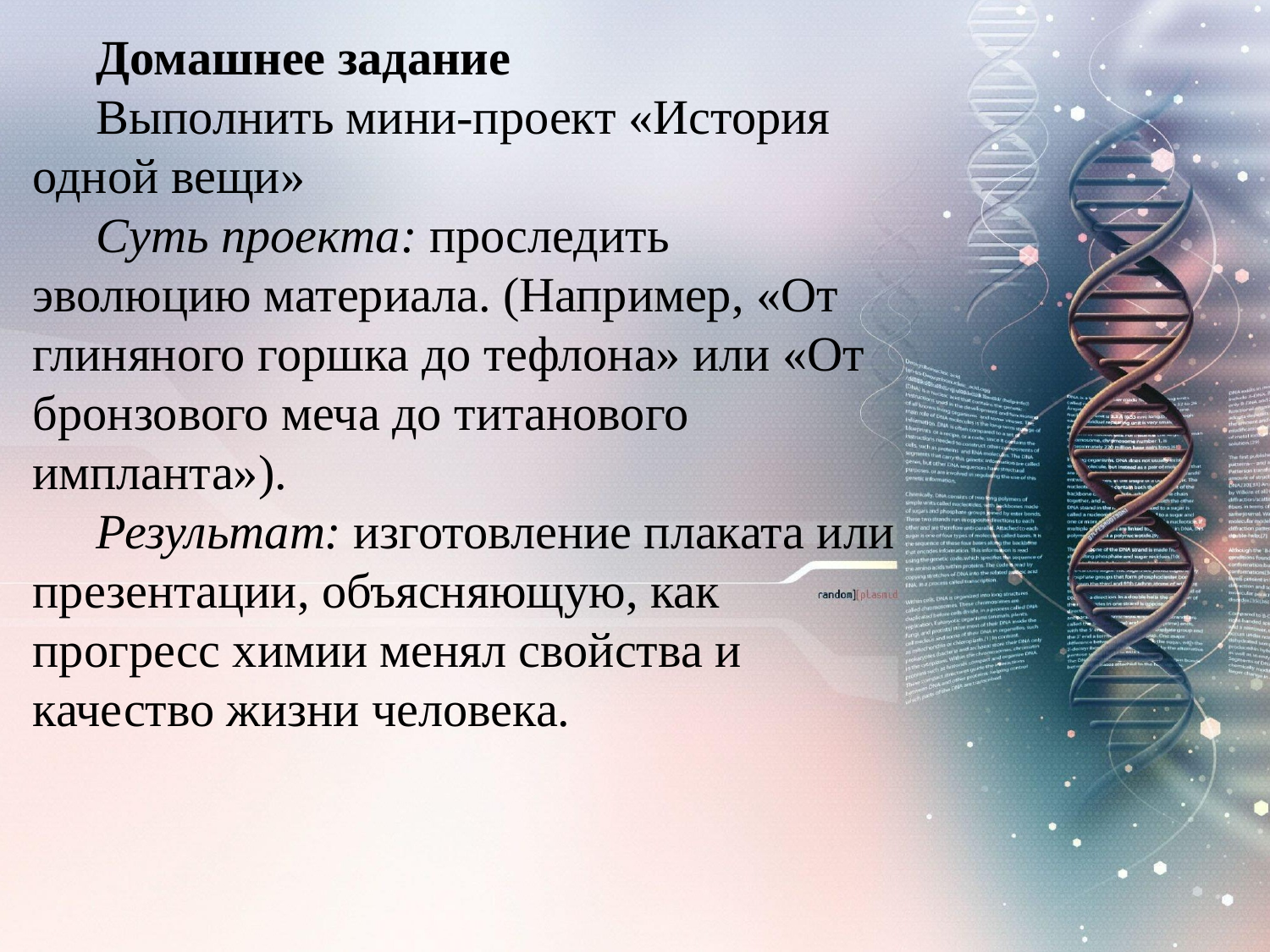

Домашнее задание
Выполнить мини-проект «История одной вещи»
Суть проекта: проследить эволюцию материала. (Например, «От глиняного горшка до тефлона» или «От бронзового меча до титанового импланта»).
Результат: изготовление плаката или презентации, объясняющую, как прогресс химии менял свойства и качество жизни человека.